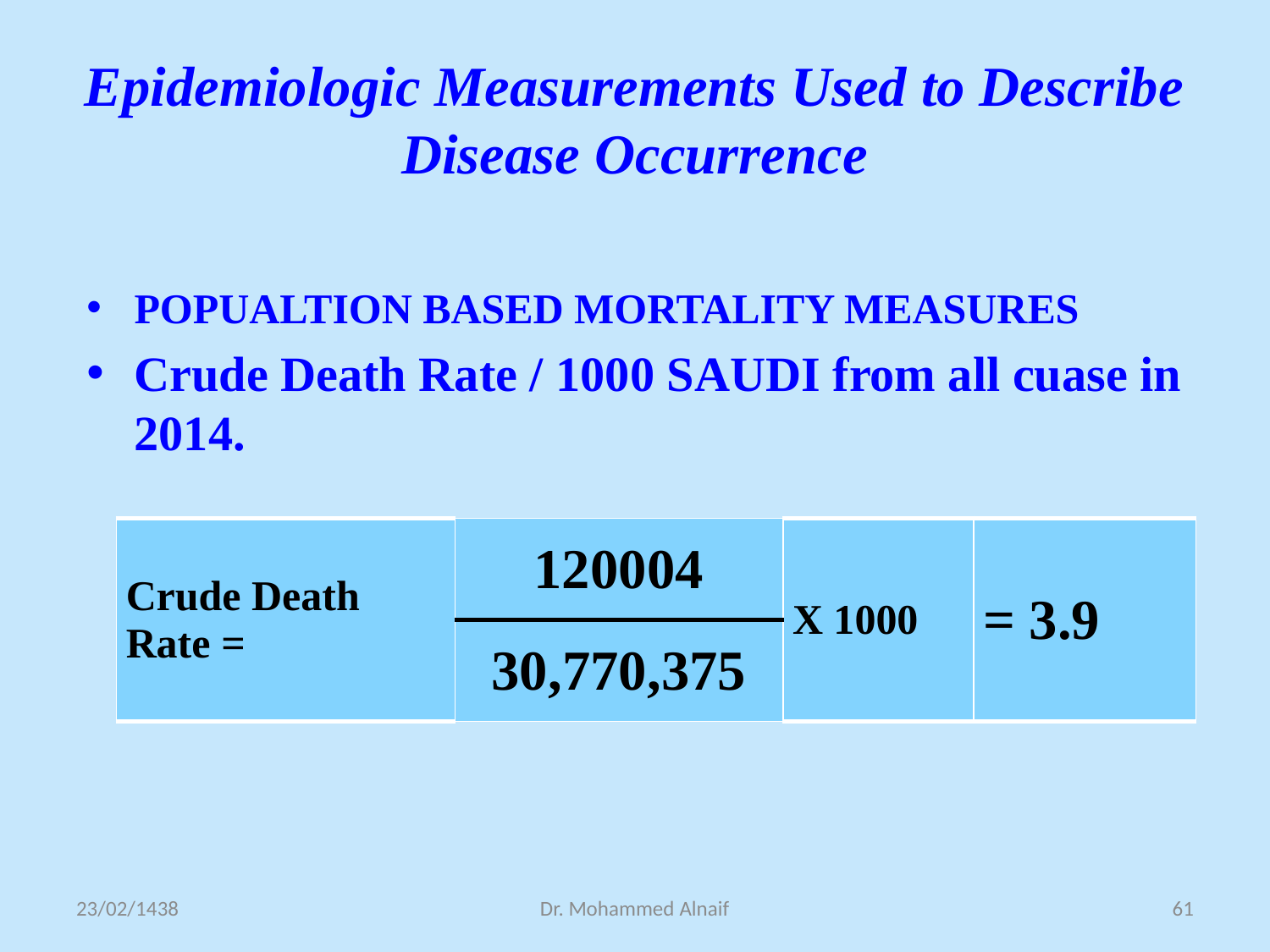

# Epidemiologic Measurements Used to Describe Disease Occurrence
POPUALTION BASED MORTALITY MEASURES
Crude Death Rate / 1000 SAUDI from all cuase in 2014.
| Crude Death Rate = | 120004 | X 1000 | = 3.9 |
| --- | --- | --- | --- |
|  | 30,770,375 |  |  |
23/02/1438
Dr. Mohammed Alnaif
61